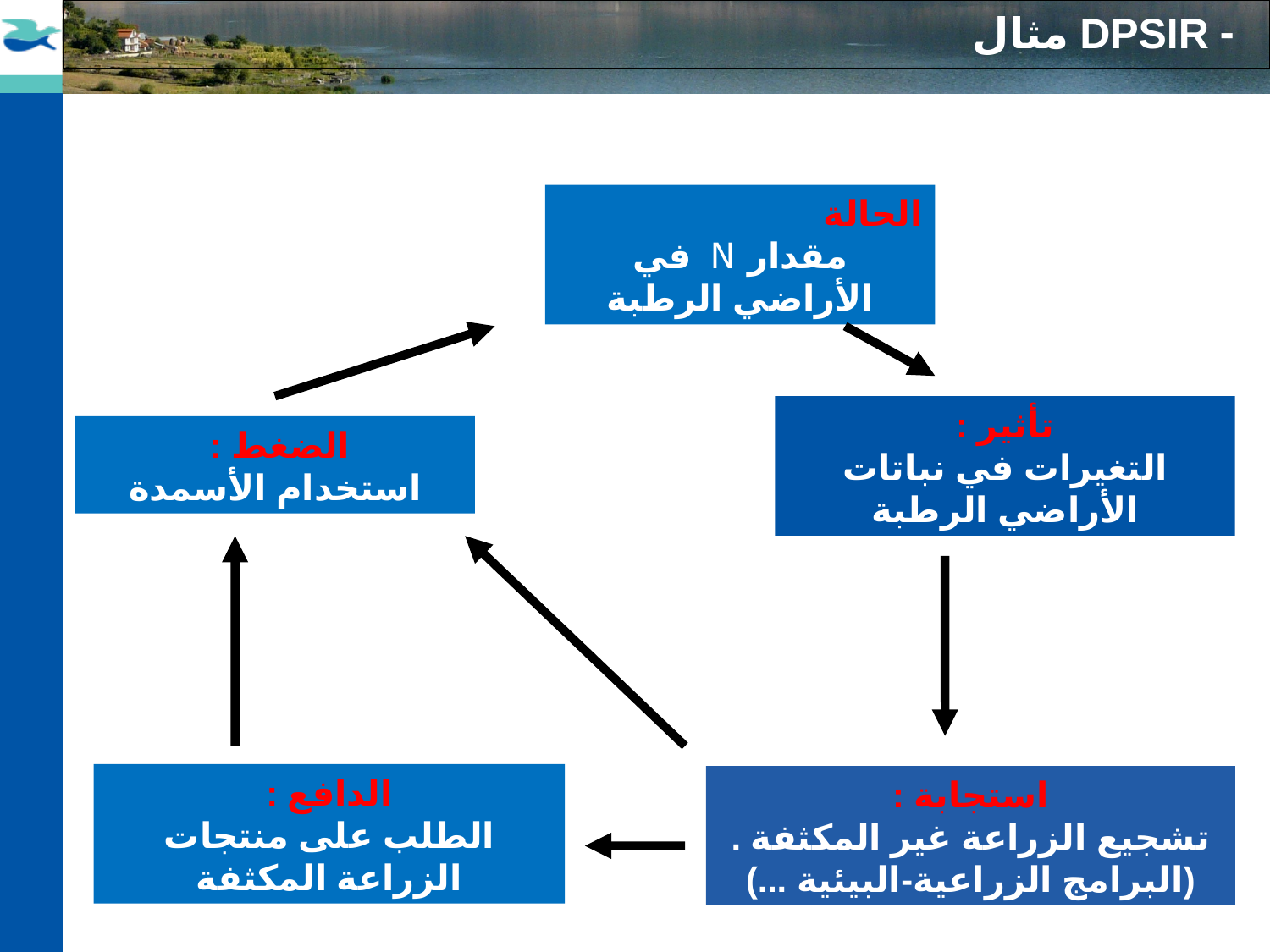

- DPSIR مثال
الحالة
مقدار N  في الأراضي الرطبة

الضغط :
استخدام الأسمدة
تأثير :
التغيرات في نباتات الأراضي الرطبة

استجابة :
تشجيع الزراعة غير المكثفة . (البرامج الزراعية-البيئية ...)
الدافع :
الطلب على منتجات الزراعة المكثفة